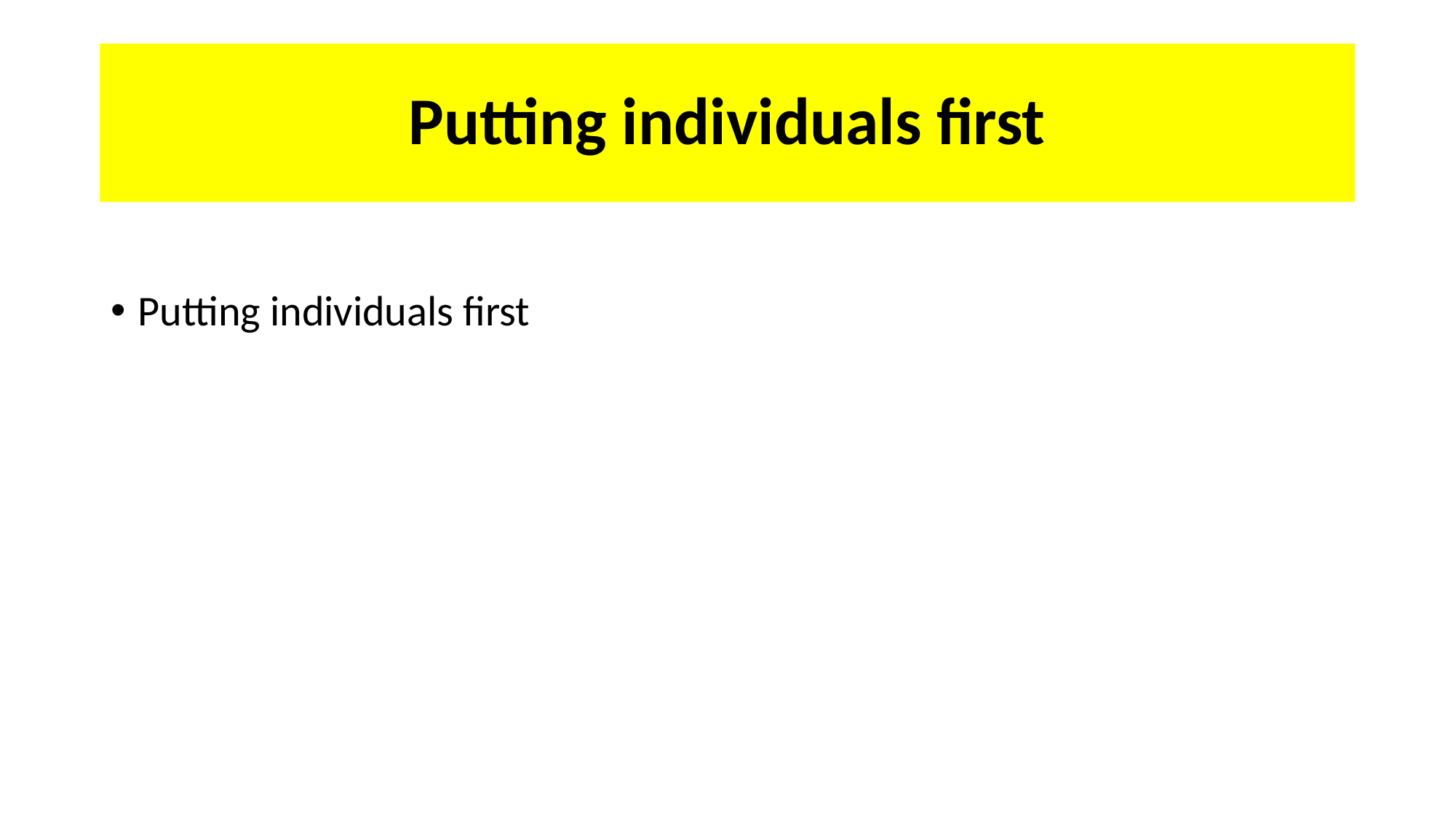

# Putting individuals first

Putting individuals first